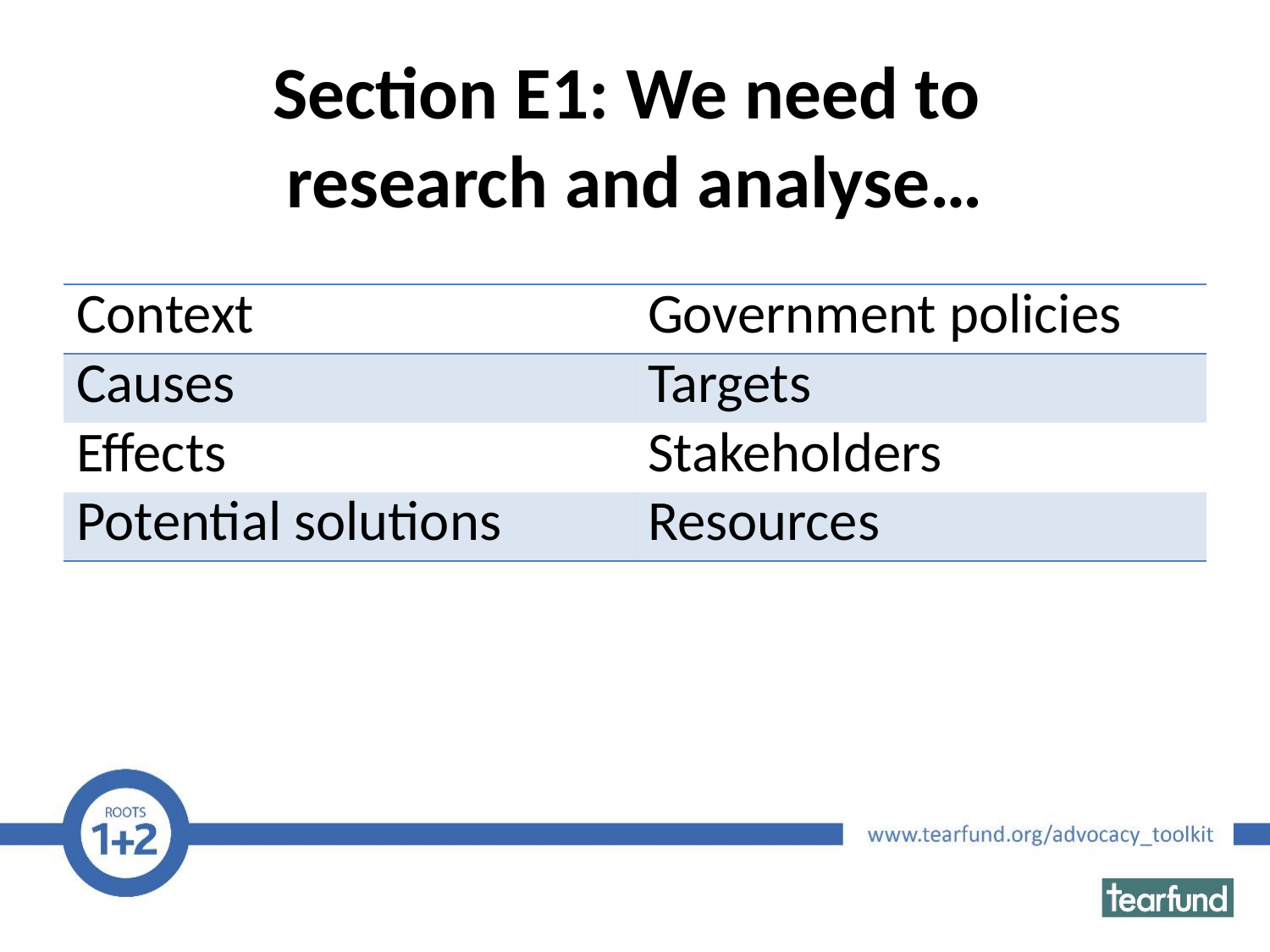

# Section E1: We need to research and analyse…
| Context | Government policies |
| --- | --- |
| Causes | Targets |
| Effects | Stakeholders |
| Potential solutions | Resources |